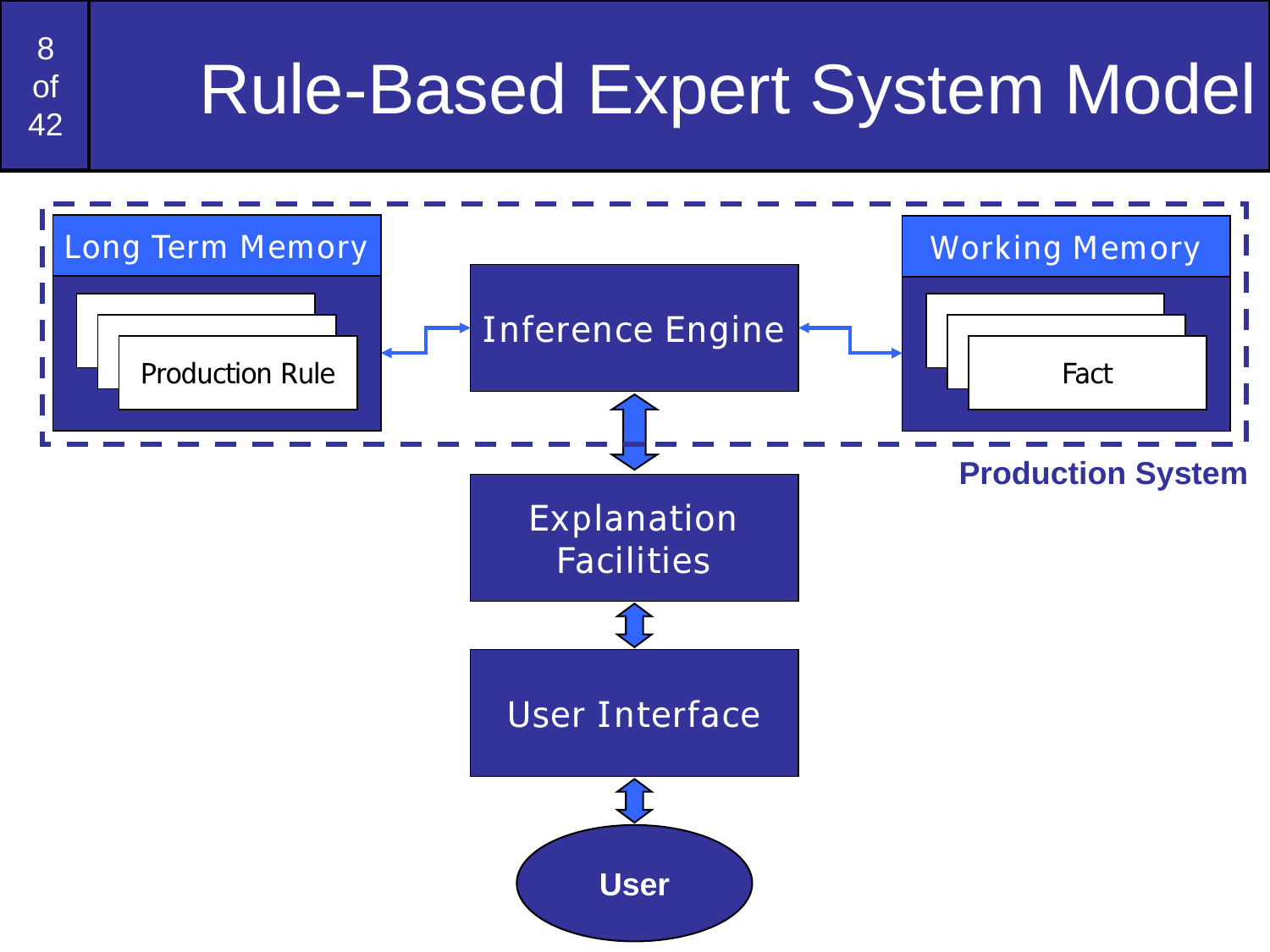

# Rule-Based Expert System Model

Long Term Memory

Production Rule
Working Memory

Fact
Inference Engine

Production System
Explanation Facilities

User Interface

User